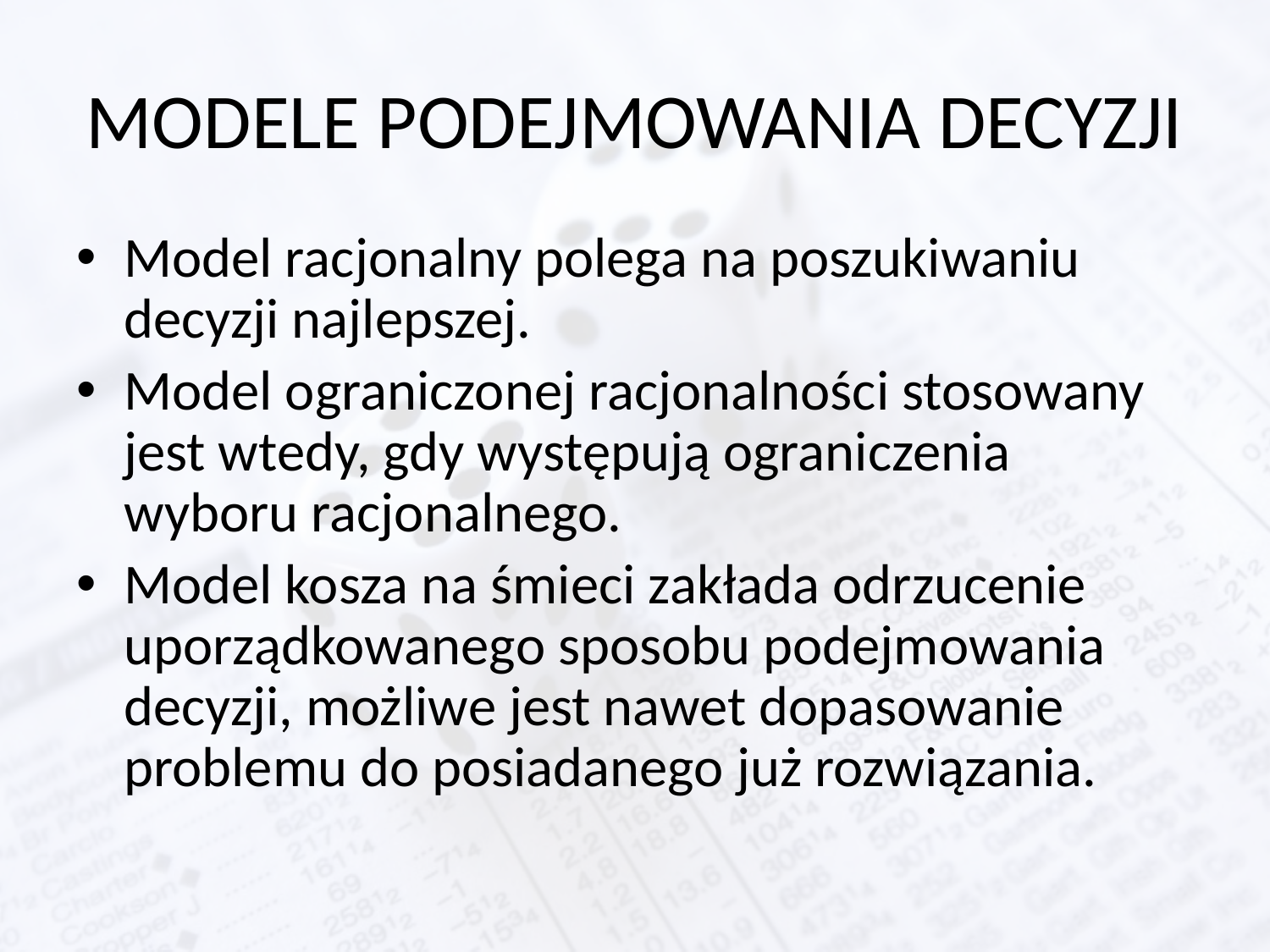

# MODELE PODEJMOWANIA DECYZJI
Model racjonalny polega na poszukiwaniu decyzji najlepszej.
Model ograniczonej racjonalności stosowany jest wtedy, gdy występują ograniczenia wyboru racjonalnego.
Model kosza na śmieci zakłada odrzucenie uporządkowanego sposobu podejmowania decyzji, możliwe jest nawet dopasowanie problemu do posiadanego już rozwiązania.